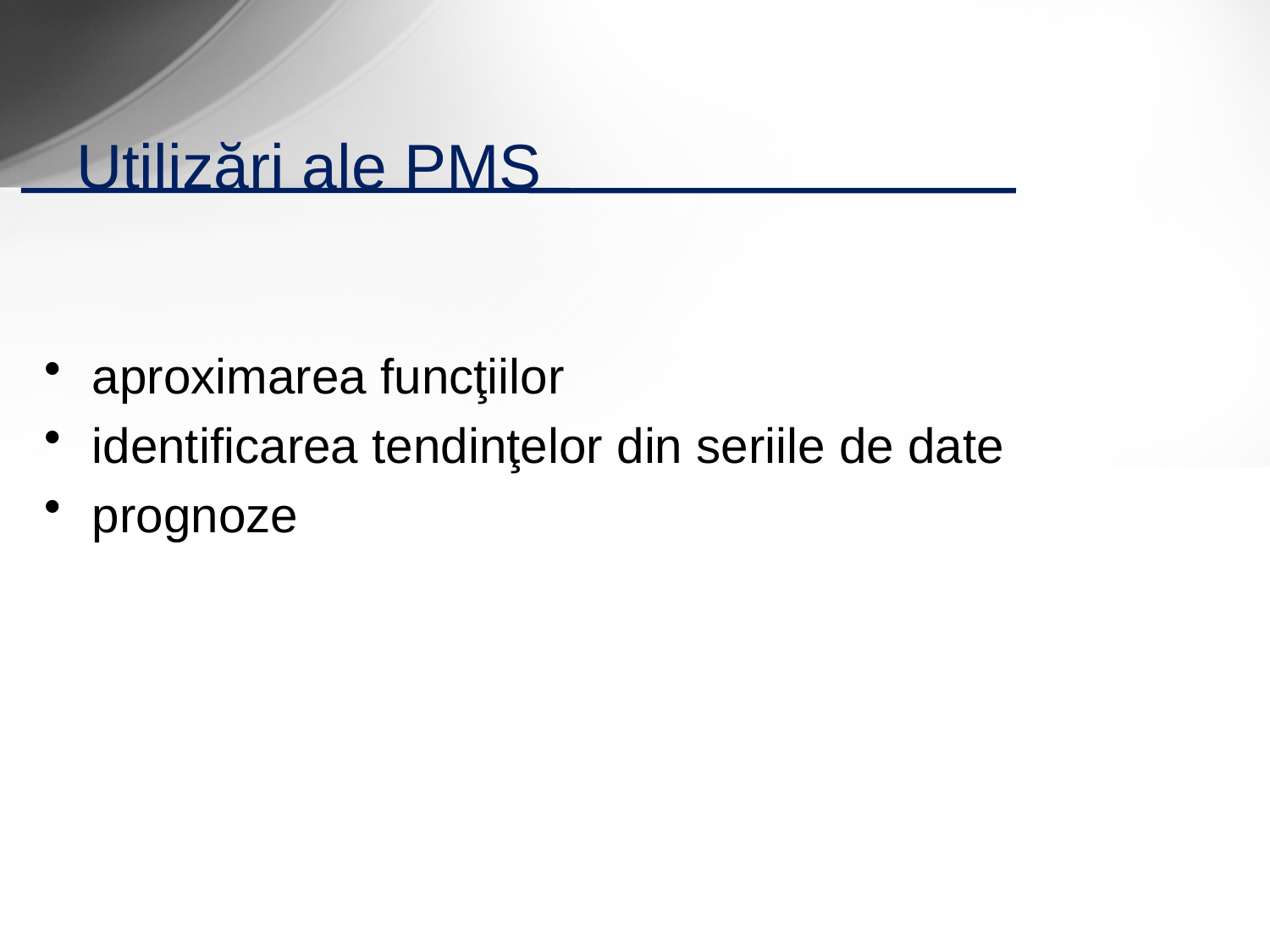

# Utilizări ale PMS
aproximarea funcţiilor
identificarea tendinţelor din seriile de date
prognoze